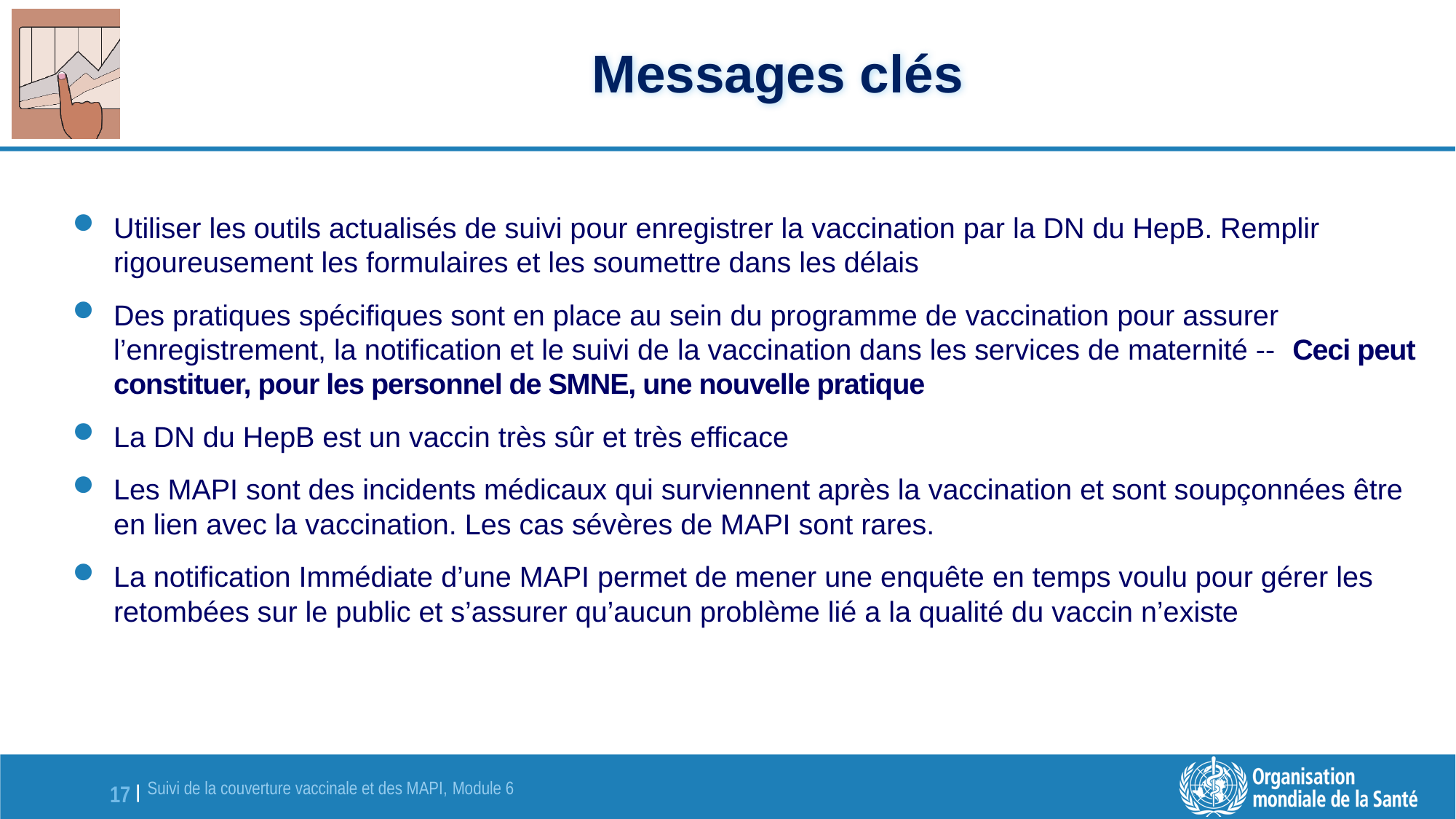

# Messages clés
Utiliser les outils actualisés de suivi pour enregistrer la vaccination par la DN du HepB. Remplir rigoureusement les formulaires et les soumettre dans les délais
Des pratiques spécifiques sont en place au sein du programme de vaccination pour assurer l’enregistrement, la notification et le suivi de la vaccination dans les services de maternité --  Ceci peut constituer, pour les personnel de SMNE, une nouvelle pratique
La DN du HepB est un vaccin très sûr et très efficace
Les MAPI sont des incidents médicaux qui surviennent après la vaccination et sont soupçonnées être en lien avec la vaccination. Les cas sévères de MAPI sont rares.
La notification Immédiate d’une MAPI permet de mener une enquête en temps voulu pour gérer les retombées sur le public et s’assurer qu’aucun problème lié a la qualité du vaccin n’existe